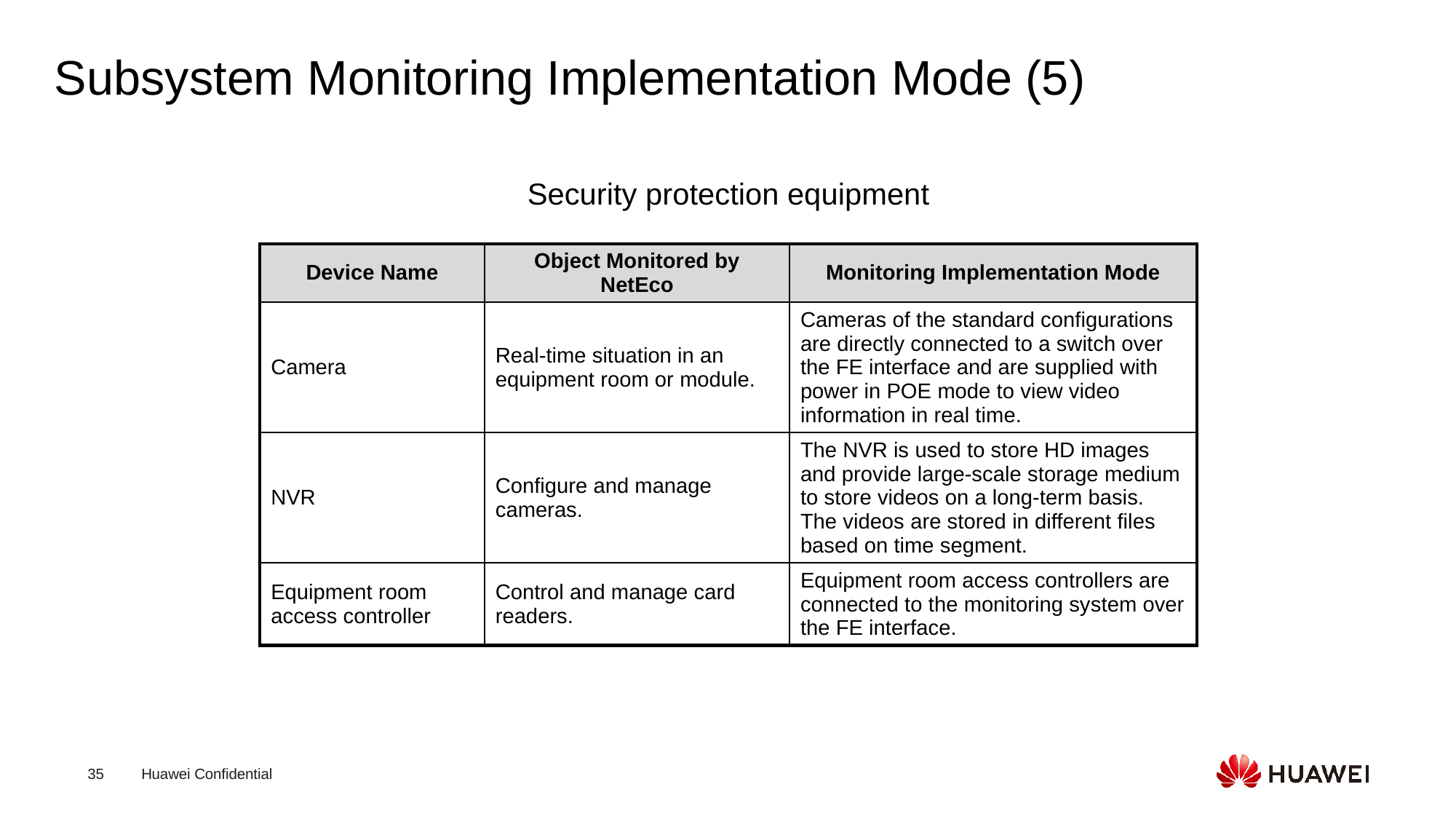

# Subsystem Monitoring Implementation Mode (5)
Security protection equipment
| Device Name | Object Monitored by NetEco | Monitoring Implementation Mode |
| --- | --- | --- |
| Camera | Real-time situation in an equipment room or module. | Cameras of the standard configurations are directly connected to a switch over the FE interface and are supplied with power in POE mode to view video information in real time. |
| NVR | Configure and manage cameras. | The NVR is used to store HD images and provide large-scale storage medium to store videos on a long-term basis. The videos are stored in different files based on time segment. |
| Equipment room access controller | Control and manage card readers. | Equipment room access controllers are connected to the monitoring system over the FE interface. |